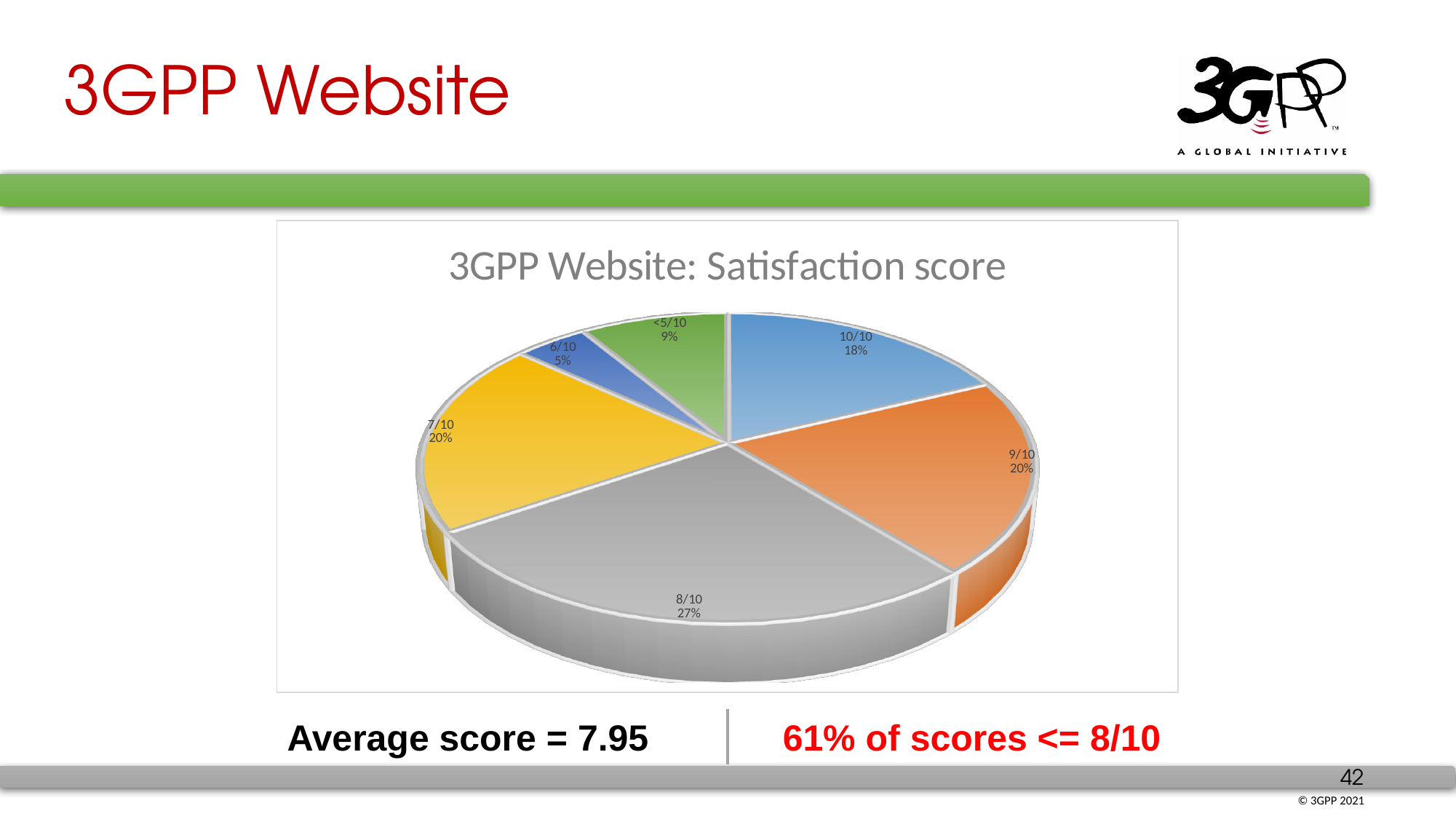

# 3GPP Website

[unsupported chart]

Average score = 7.95
61% of scores <= 8/10